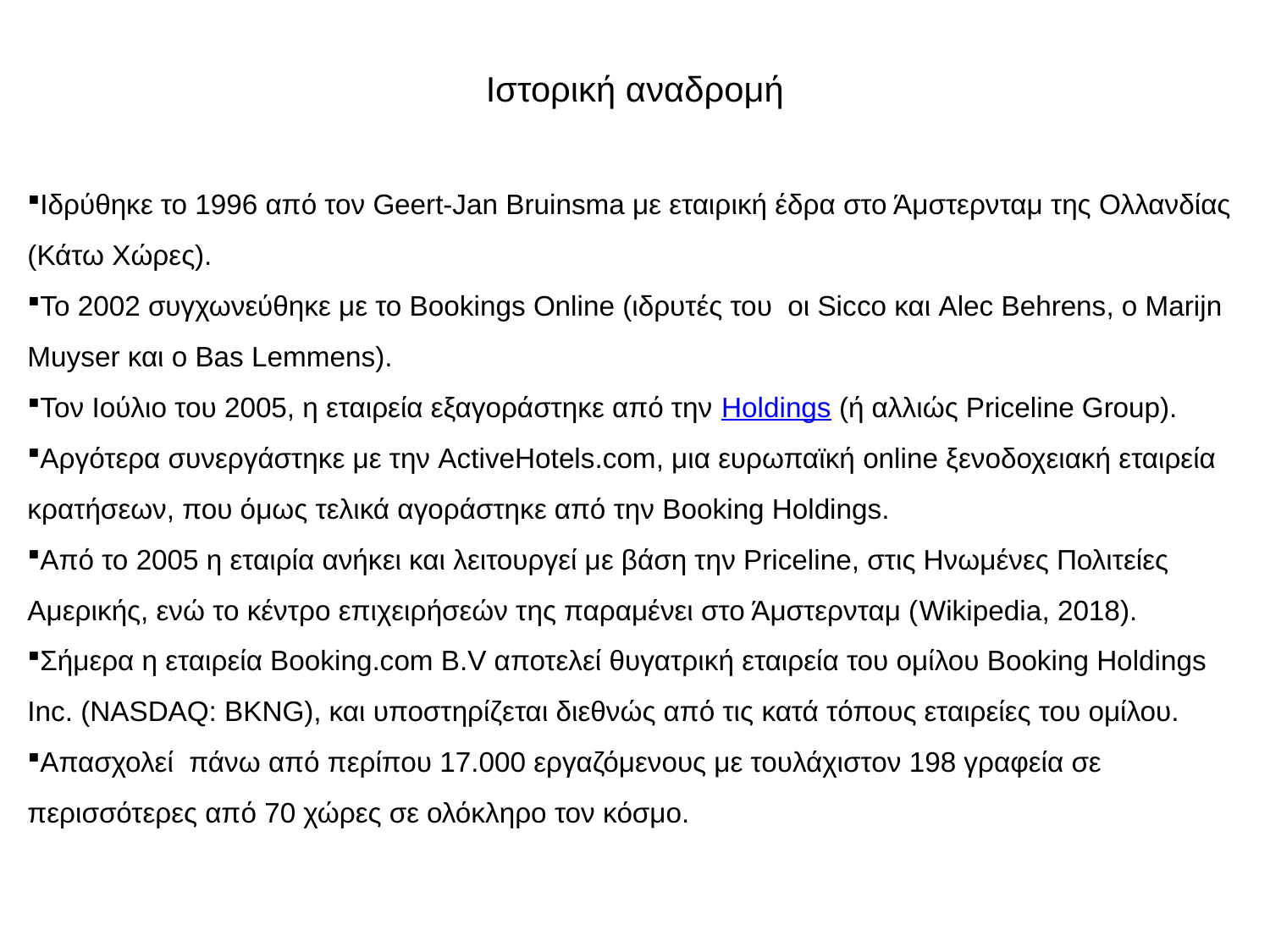

Ιστορική αναδρομή
Ιδρύθηκε το 1996 από τον Geert-Jan Bruinsma με εταιρική έδρα στο Άμστερνταμ της Ολλανδίας (Κάτω Χώρες).
Το 2002 συγχωνεύθηκε με το Bookings Online (ιδρυτές του  οι Sicco και Alec Behrens, ο Marijn Muyser και ο Bas Lemmens).
Τον Ιούλιο του 2005, η εταιρεία εξαγοράστηκε από την Holdings (ή αλλιώς Priceline Group).
Αργότερα συνεργάστηκε με την ActiveHotels.com, μια ευρωπαϊκή online ξενοδοχειακή εταιρεία κρατήσεων, που όμως τελικά αγοράστηκε από την Booking Holdings.
Από το 2005 η εταιρία ανήκει και λειτουργεί με βάση την Priceline, στις Ηνωμένες Πολιτείες Αμερικής, ενώ το κέντρο επιχειρήσεών της παραμένει στο Άμστερνταμ (Wikipedia, 2018).
Σήμερα η εταιρεία Booking.com B.V αποτελεί θυγατρική εταιρεία του ομίλου Booking Holdings Inc. (NASDAQ: BKNG), και υποστηρίζεται διεθνώς από τις κατά τόπους εταιρείες του ομίλου.
Απασχολεί  πάνω από περίπου 17.000 εργαζόμενους με τουλάχιστον 198 γραφεία σε περισσότερες από 70 χώρες σε ολόκληρο τον κόσμο.